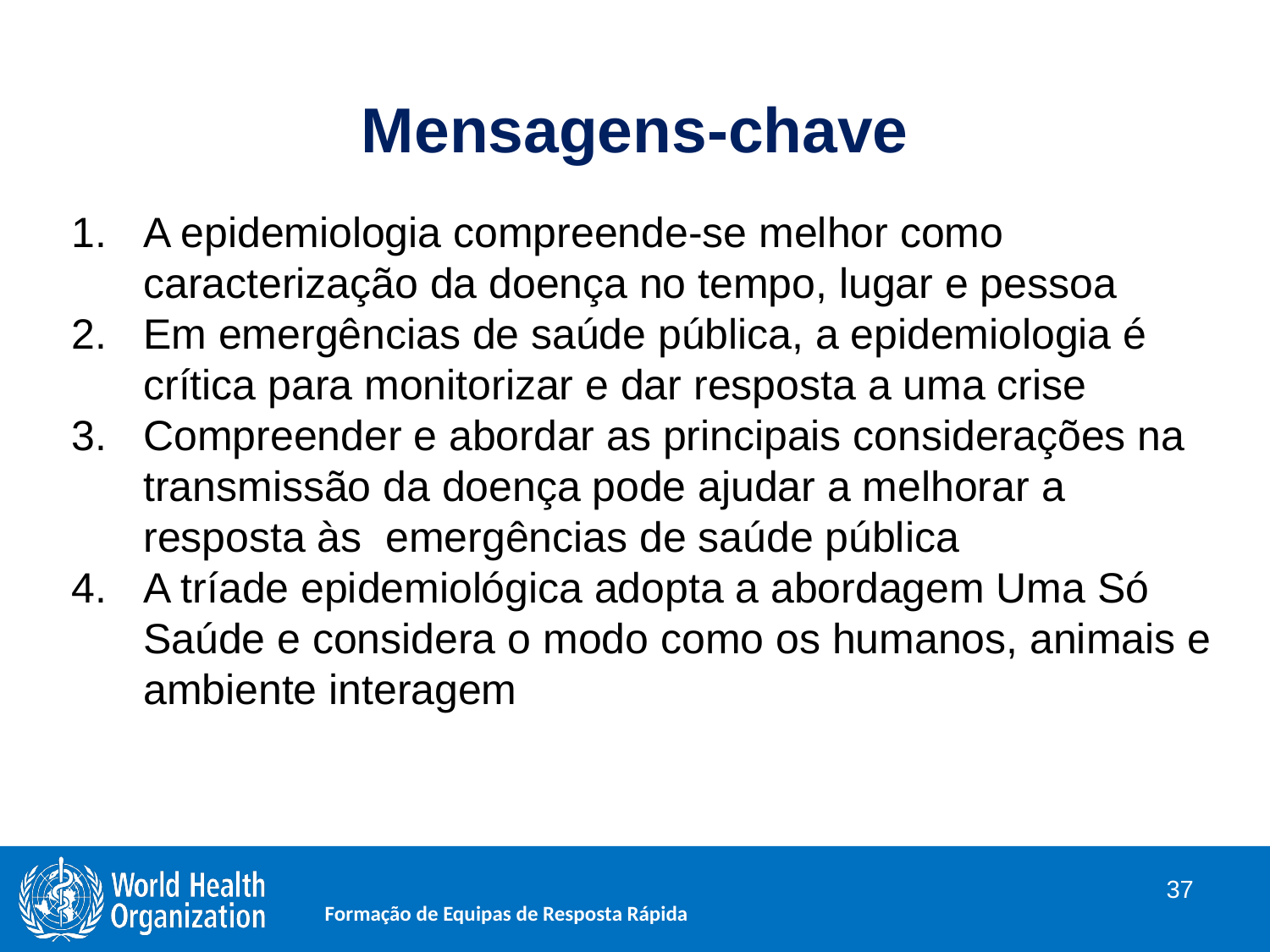

# Mensagens-chave
A epidemiologia compreende-se melhor como caracterização da doença no tempo, lugar e pessoa
Em emergências de saúde pública, a epidemiologia é crítica para monitorizar e dar resposta a uma crise
Compreender e abordar as principais considerações na transmissão da doença pode ajudar a melhorar a resposta às  emergências de saúde pública
A tríade epidemiológica adopta a abordagem Uma Só Saúde e considera o modo como os humanos, animais e ambiente interagem

37